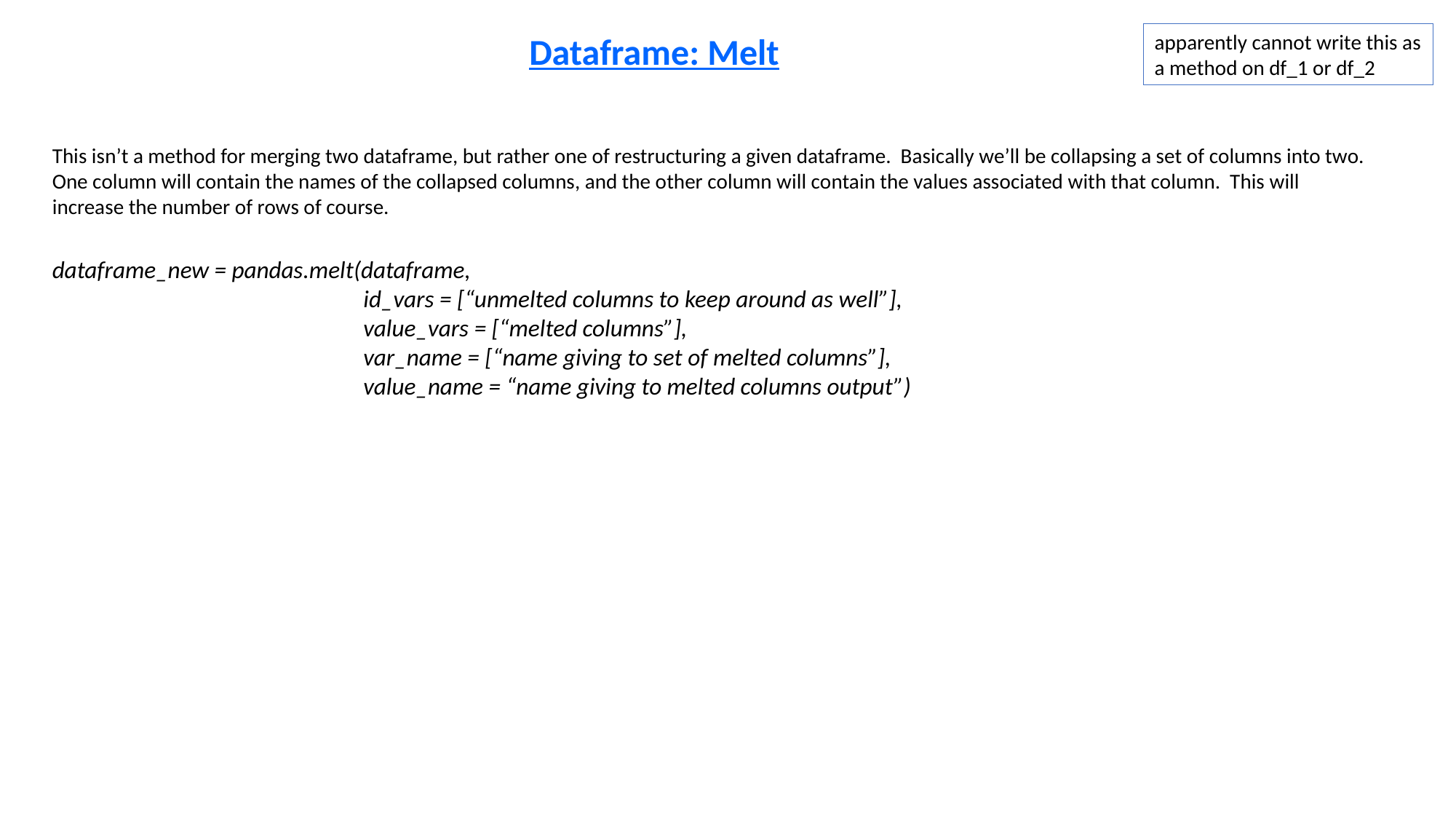

Dataframe: Melt
apparently cannot write this as a method on df_1 or df_2
This isn’t a method for merging two dataframe, but rather one of restructuring a given dataframe.  Basically we’ll be collapsing a set of columns into two.  One column will contain the names of the collapsed columns, and the other column will contain the values associated with that column.  This will increase the number of rows of course.
dataframe_new = pandas.melt(dataframe,
		                 id_vars = [“unmelted columns to keep around as well”],
	 	                 value_vars = [“melted columns”],
		                 var_name = [“name giving to set of melted columns”],
		                 value_name = “name giving to melted columns output”)